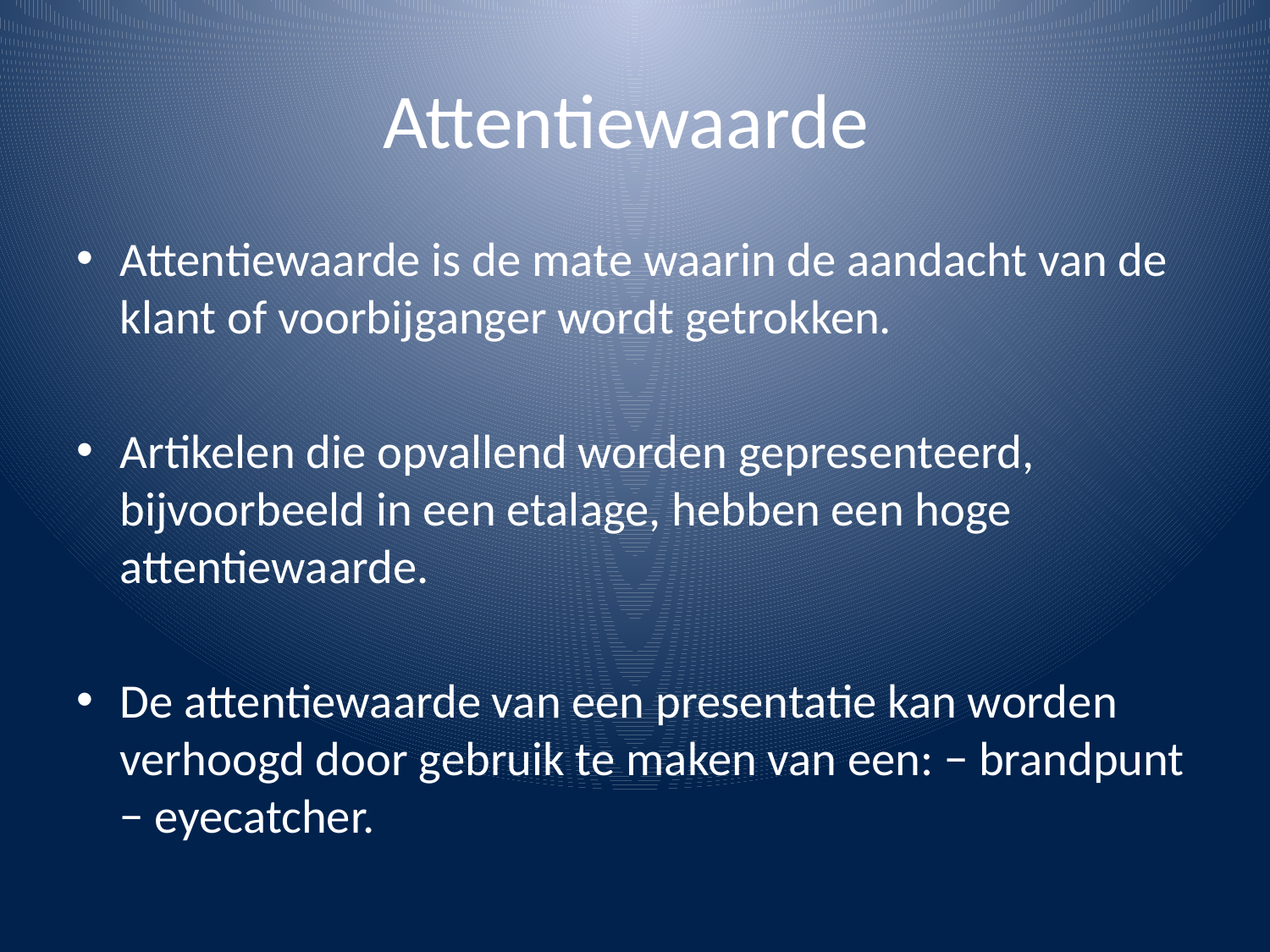

# Attentiewaarde
Attentiewaarde is de mate waarin de aandacht van de klant of voorbijganger wordt getrokken.

Artikelen die opvallend worden gepresenteerd, bijvoorbeeld in een etalage, hebben een hoge attentiewaarde.

De attentiewaarde van een presentatie kan worden verhoogd door gebruik te maken van een: − brandpunt − eyecatcher.